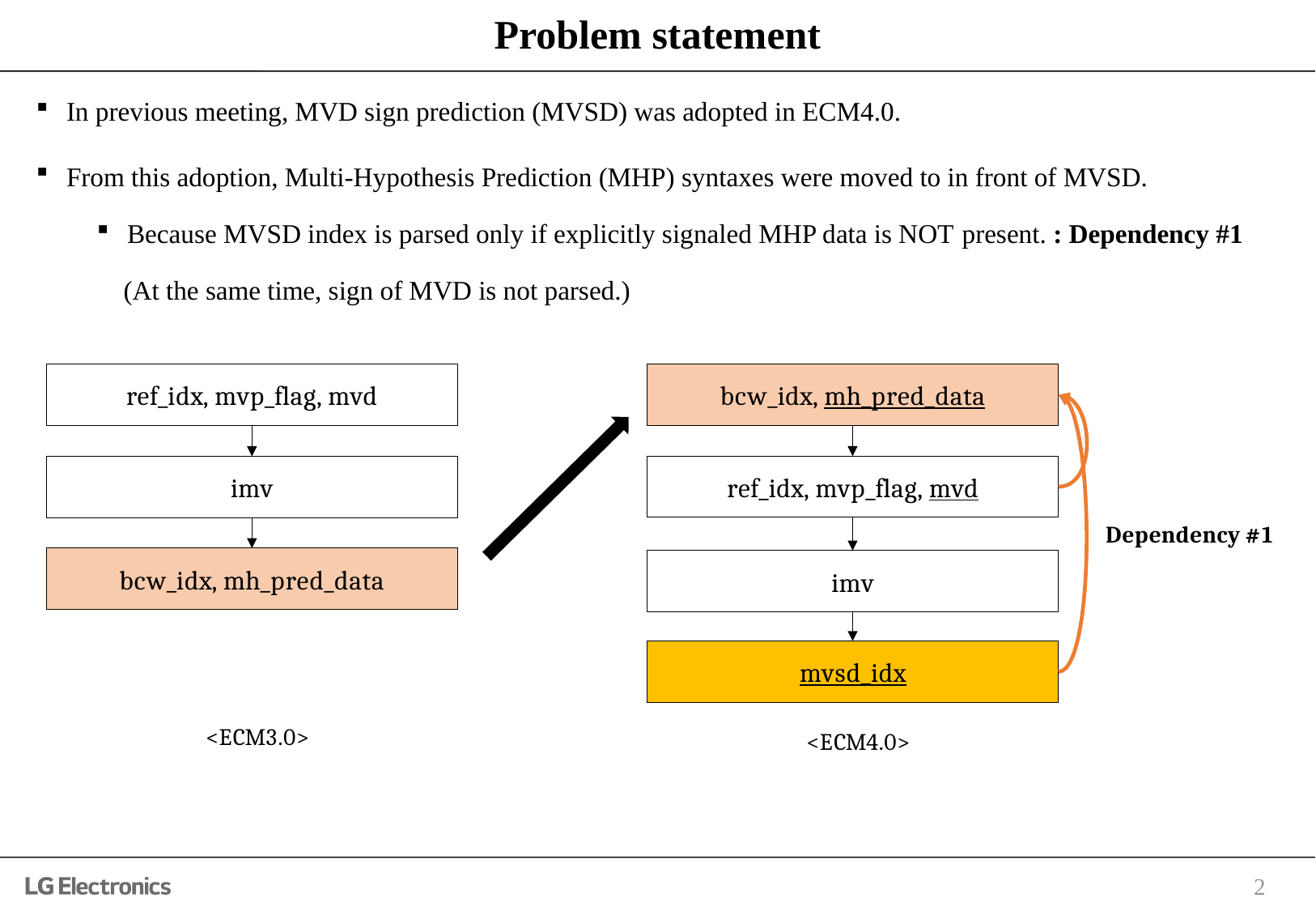

# Problem statement
In previous meeting, MVD sign prediction (MVSD) was adopted in ECM4.0.
From this adoption, Multi-Hypothesis Prediction (MHP) syntaxes were moved to in front of MVSD.
Because MVSD index is parsed only if explicitly signaled MHP data is NOT present. : Dependency #1
    (At the same time, sign of MVD is not parsed.)
ref_idx, mvp_flag, mvd
imv
bcw_idx, mh_pred_data
bcw_idx, mh_pred_data
ref_idx, mvp_flag, mvd
imv
mvsd_idx

Dependency #1
<ECM3.0>
<ECM4.0>
2